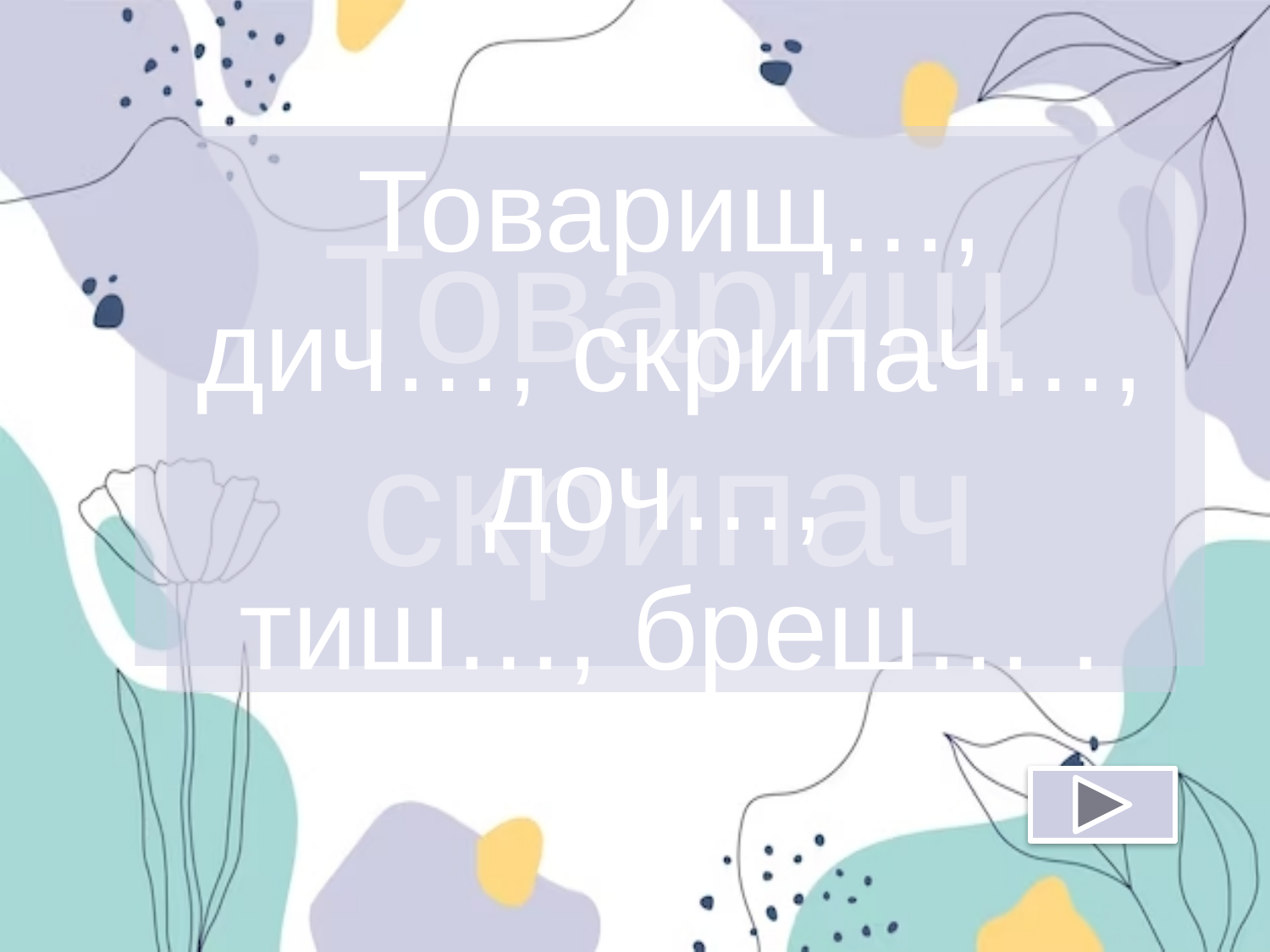

Товарищ
скрипач

Товарищ…, дич…, скрипач…, доч…,
тиш…, бреш… .